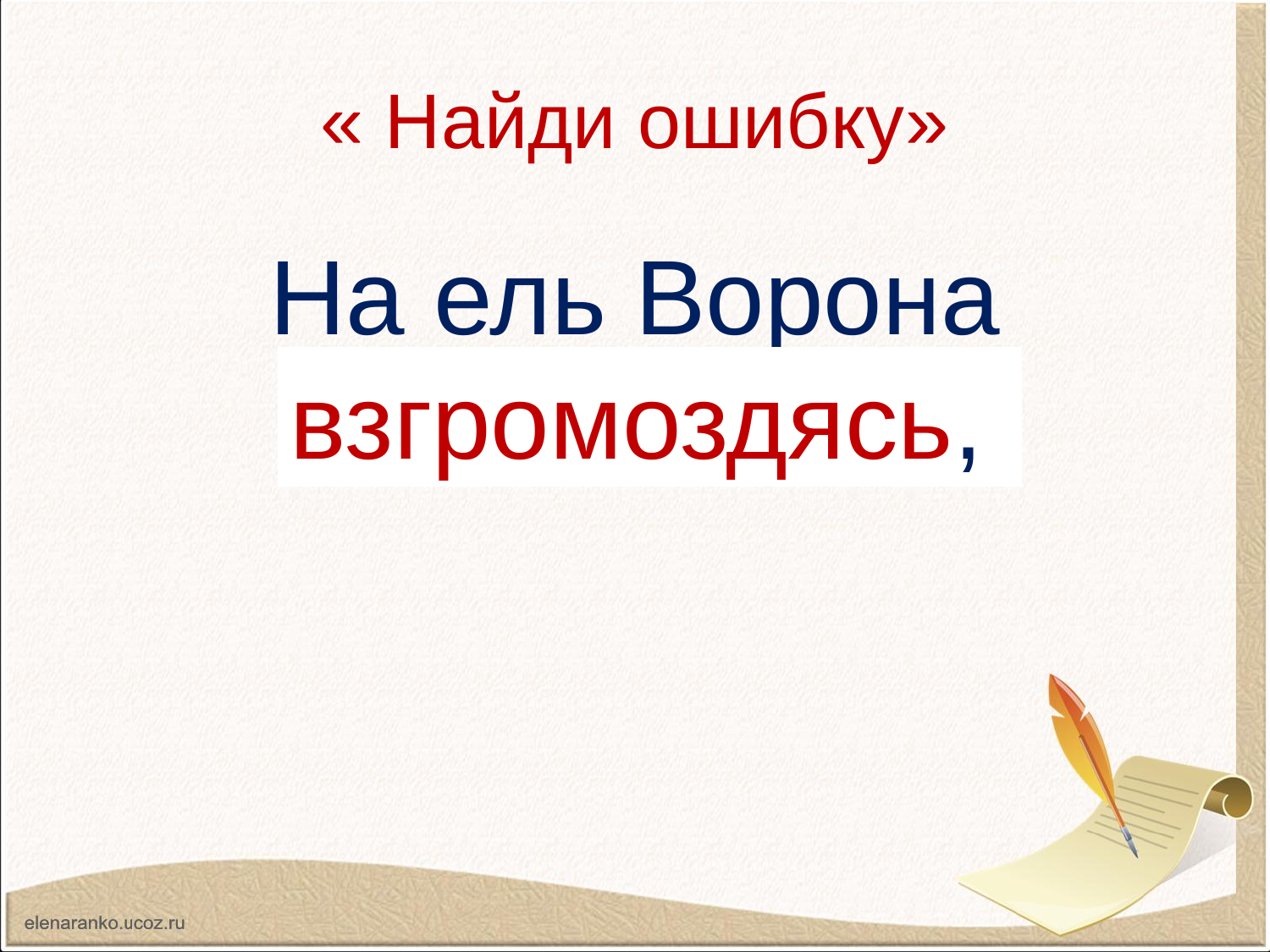

# « Найди ошибку»
На ель Ворона взобралась,
взгромоздясь,